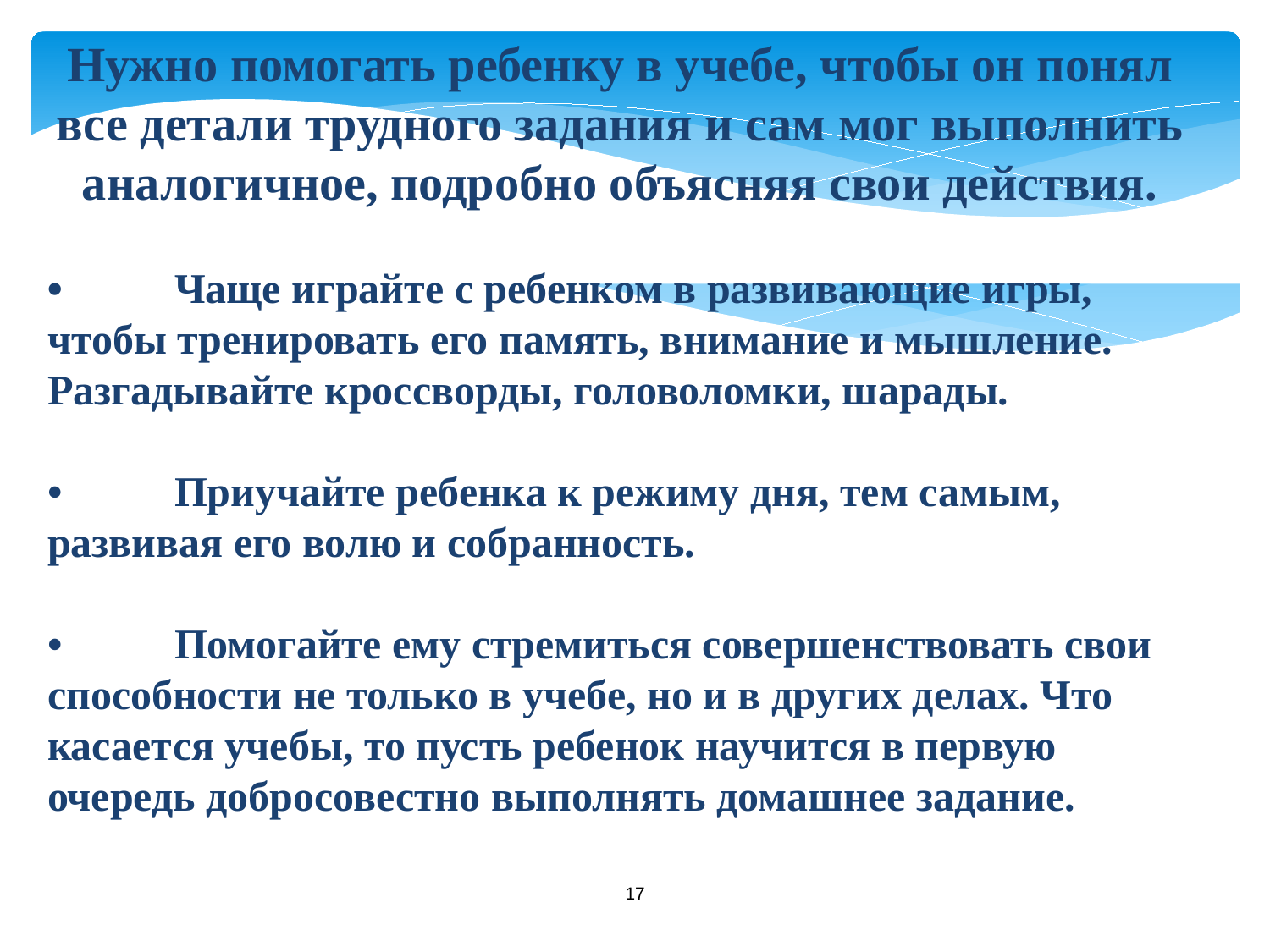

Нужно помогать ребенку в учебе, чтобы он понял все детали трудного задания и сам мог выполнить аналогичное, подробно объясняя свои действия.

•	Чаще играйте с ребенком в развивающие игры, чтобы тренировать его память, внимание и мышление. Разгадывайте кроссворды, головоломки, шарады.

•	Приучайте ребенка к режиму дня, тем самым, развивая его волю и собранность.

•	Помогайте ему стремиться совершенствовать свои способности не только в учебе, но и в других делах. Что касается учебы, то пусть ребенок научится в первую очередь добросовестно выполнять домашнее задание.
17